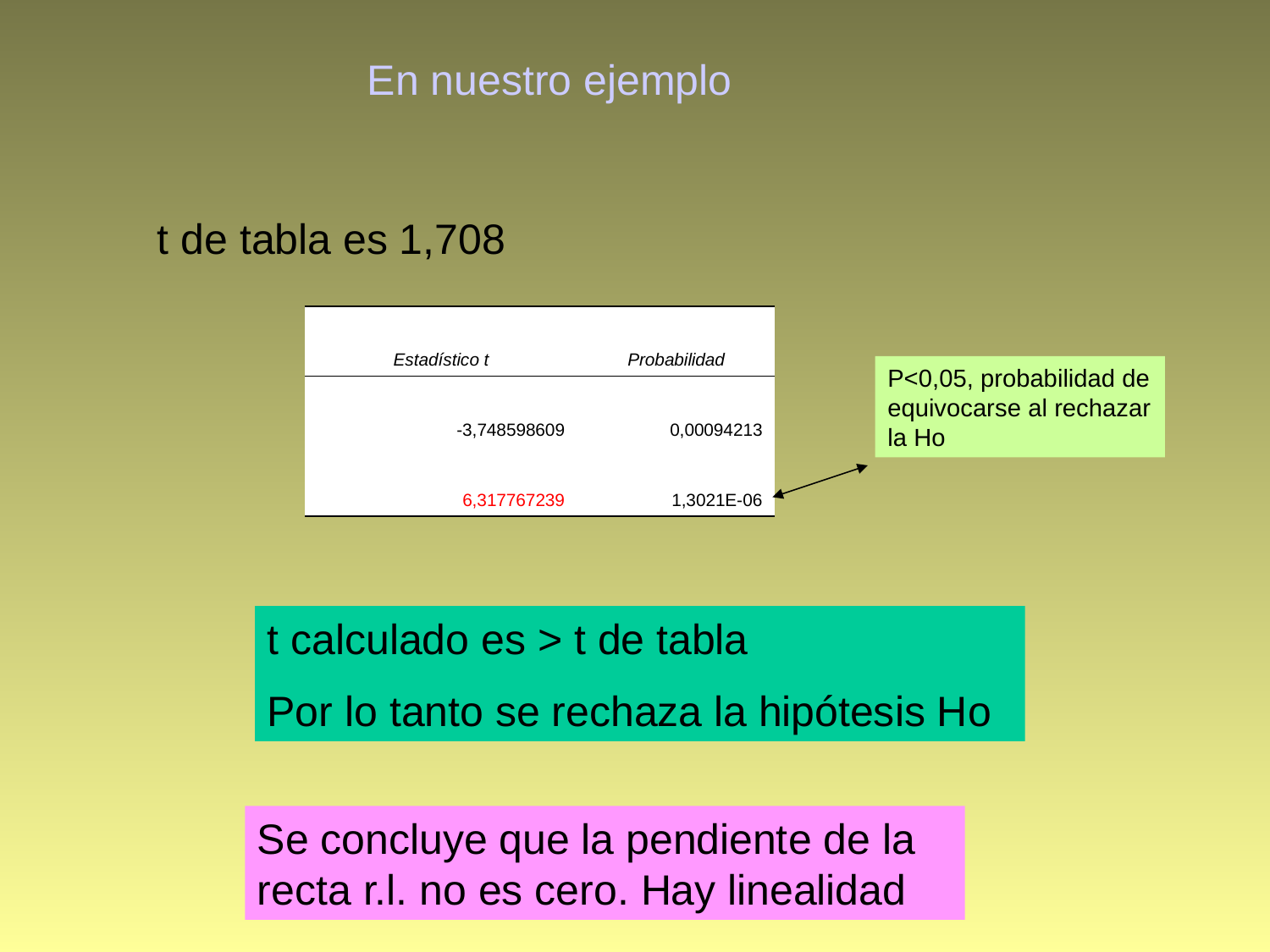

En nuestro ejemplo
t de tabla es 1,708
| Estadístico t | Probabilidad |
| --- | --- |
| -3,748598609 | 0,00094213 |
| 6,317767239 | 1,3021E-06 |
P<0,05, probabilidad de equivocarse al rechazar la Ho

t calculado es > t de tabla
Por lo tanto se rechaza la hipótesis Ho
Se concluye que la pendiente de la recta r.l. no es cero. Hay linealidad